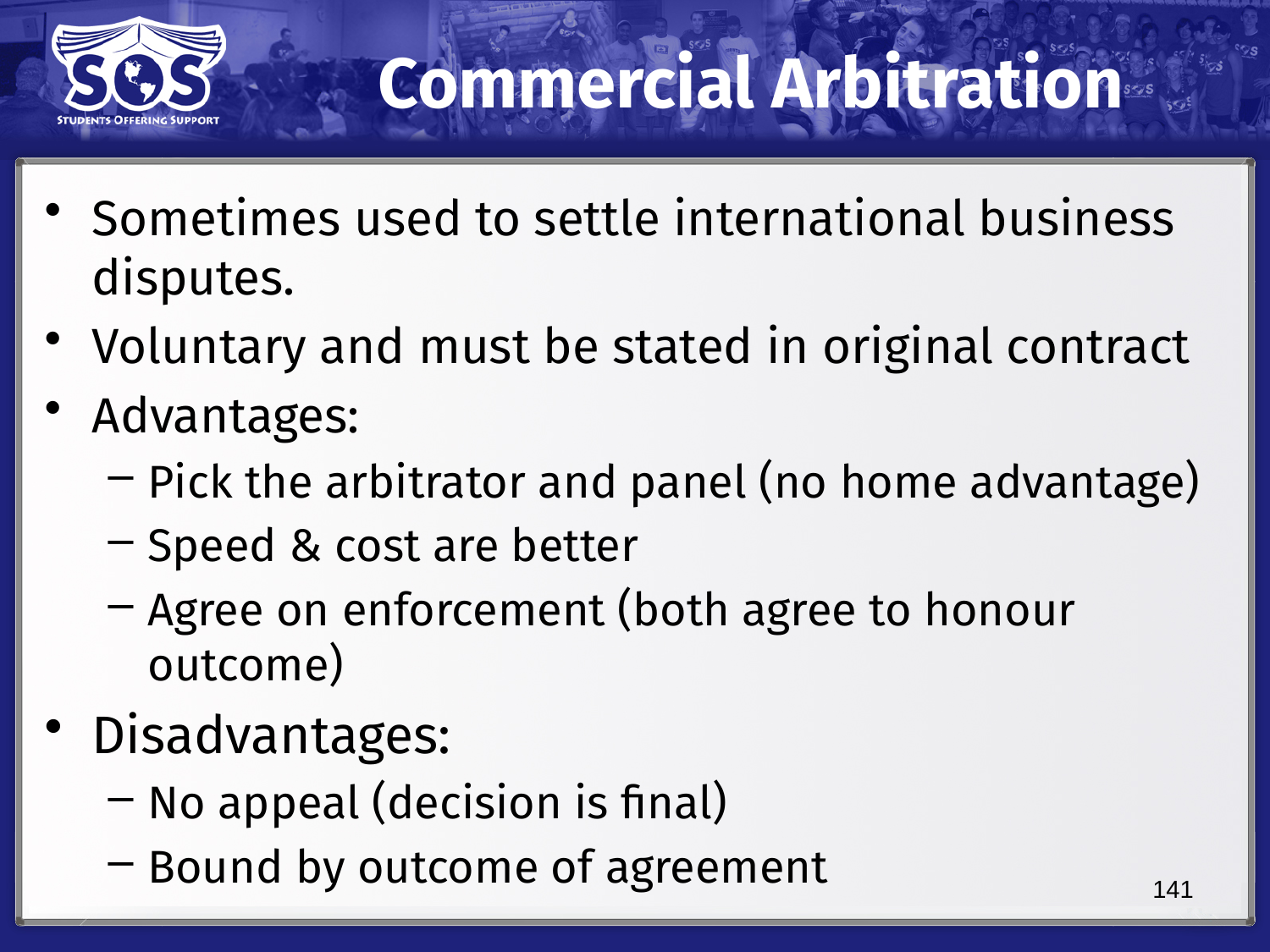

# Commercial Arbitration
Sometimes used to settle international business disputes.
Voluntary and must be stated in original contract
Advantages:
Pick the arbitrator and panel (no home advantage)
Speed & cost are better
Agree on enforcement (both agree to honour outcome)
Disadvantages:
No appeal (decision is final)
Bound by outcome of agreement
141